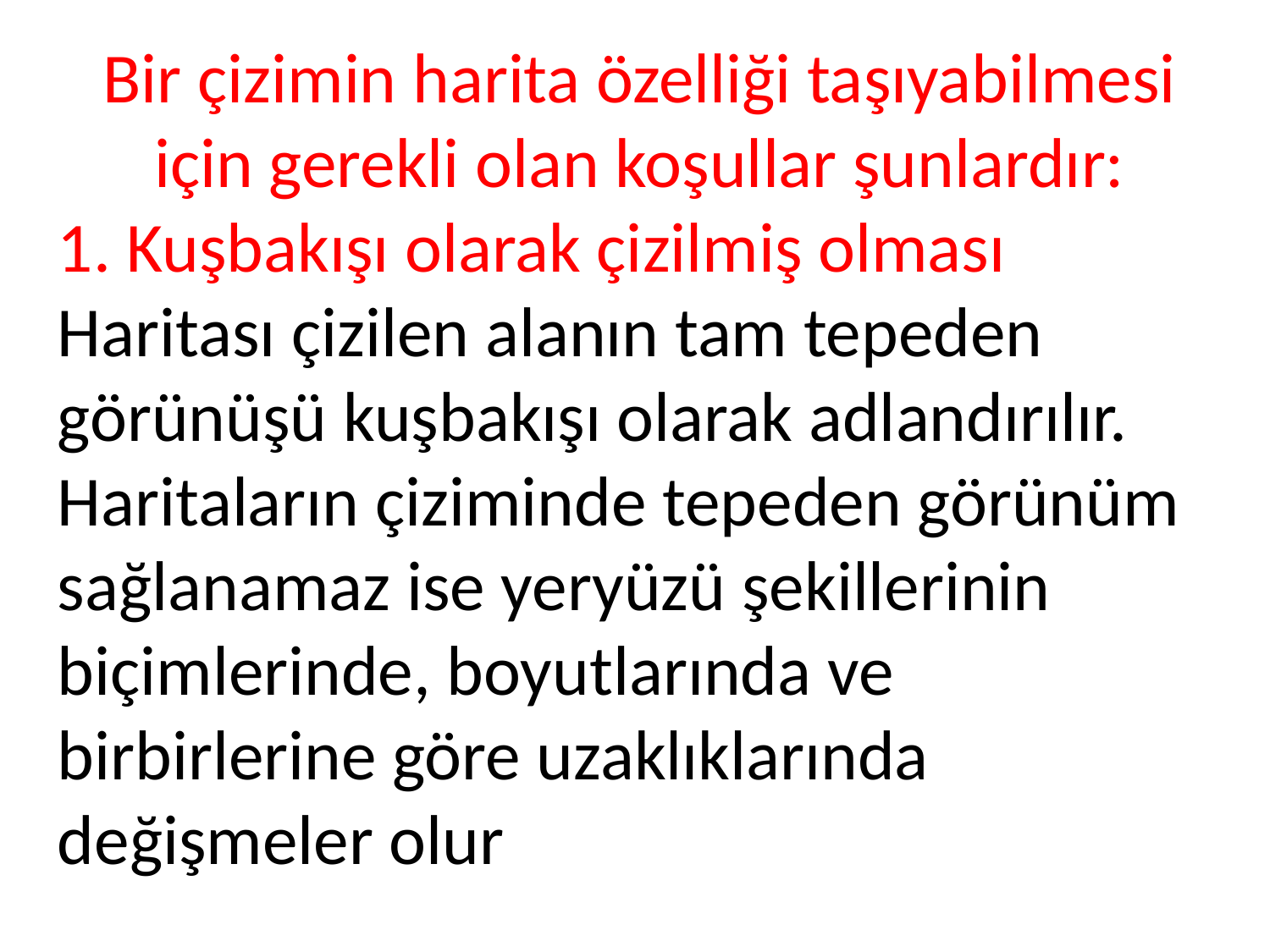

Bir çizimin harita özelliği taşıyabilmesi için gerekli olan koşullar şunlardır:
1. Kuşbakışı olarak çizilmiş olması
Haritası çizilen alanın tam tepeden görünüşü kuşbakışı olarak adlandırılır. Haritaların çiziminde tepeden görünüm sağlanamaz ise yeryüzü şekillerinin biçimlerinde, boyutlarında ve birbirlerine göre uzaklıklarında değişmeler olur